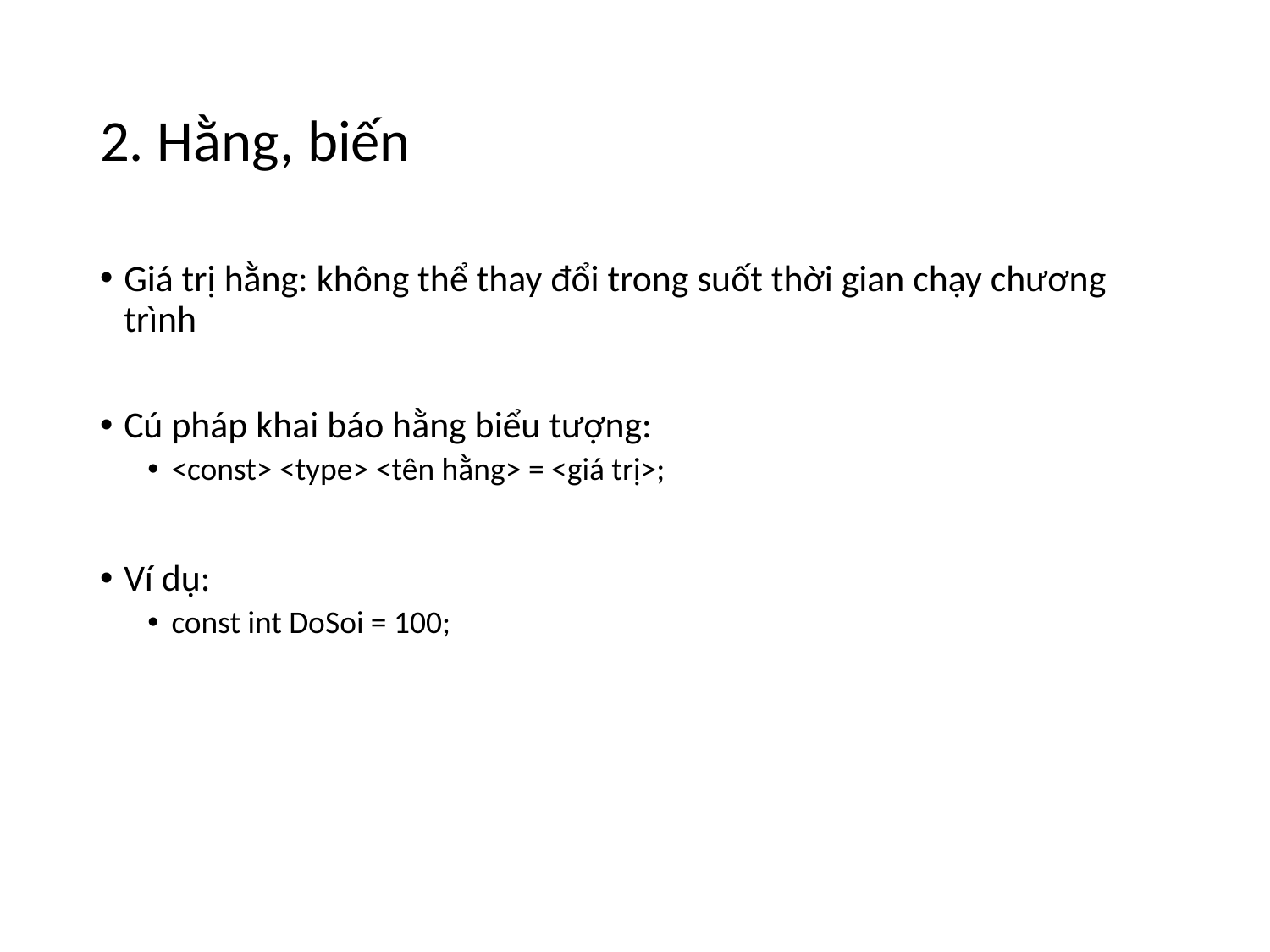

# 2. Hằng, biến
Giá trị hằng: không thể thay đổi trong suốt thời gian chạy chương trình

Cú pháp khai báo hằng biểu tượng:
<const> <type> <tên hằng> = <giá trị>;

Ví dụ:
const int DoSoi = 100;